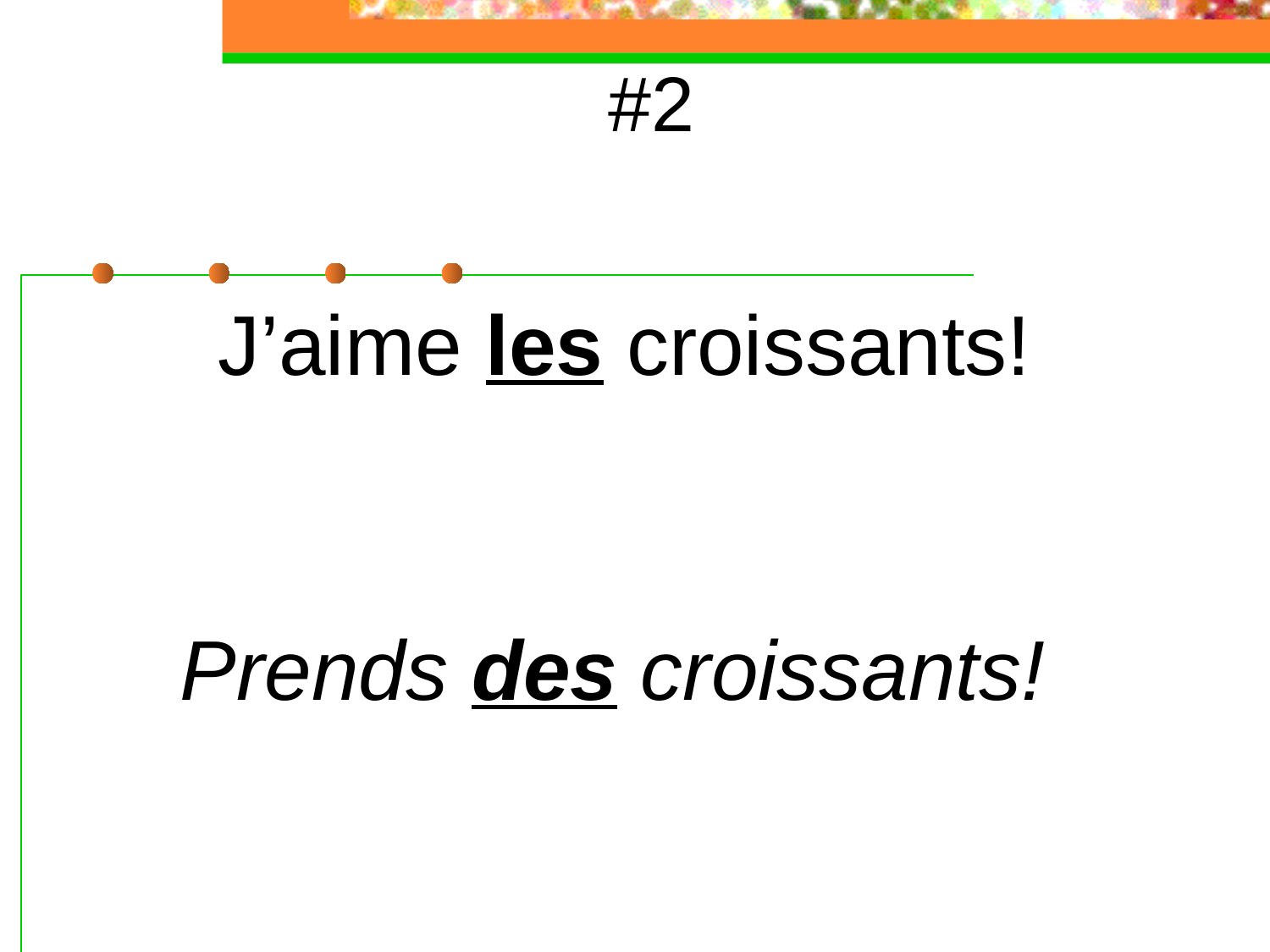

# #2
J’aime les croissants!

Prends des croissants!